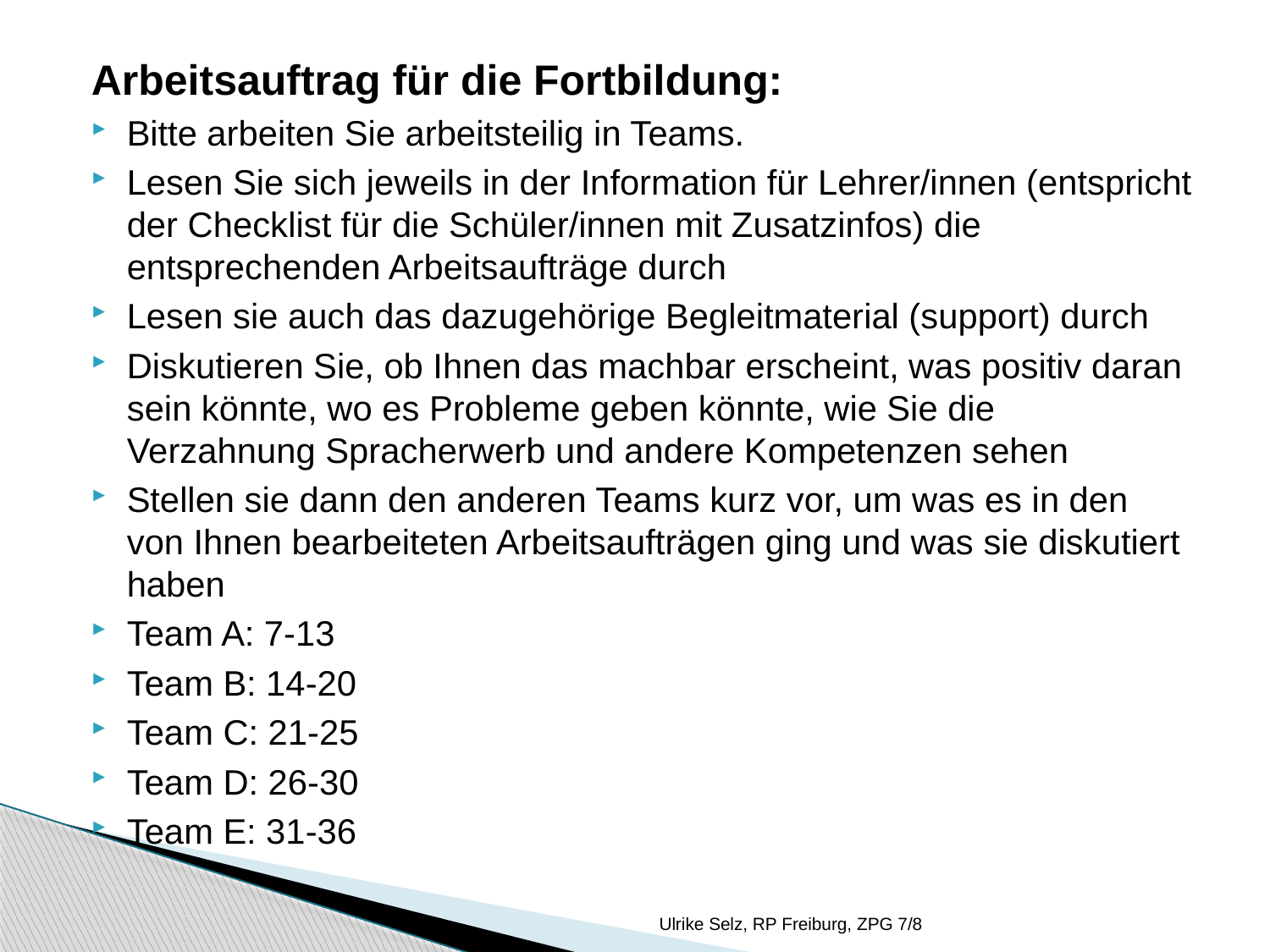

Arbeitsauftrag für die Fortbildung:
Bitte arbeiten Sie arbeitsteilig in Teams.
Lesen Sie sich jeweils in der Information für Lehrer/innen (entspricht der Checklist für die Schüler/innen mit Zusatzinfos) die entsprechenden Arbeitsaufträge durch
Lesen sie auch das dazugehörige Begleitmaterial (support) durch
Diskutieren Sie, ob Ihnen das machbar erscheint, was positiv daran sein könnte, wo es Probleme geben könnte, wie Sie die Verzahnung Spracherwerb und andere Kompetenzen sehen
Stellen sie dann den anderen Teams kurz vor, um was es in den von Ihnen bearbeiteten Arbeitsaufträgen ging und was sie diskutiert haben
Team A: 7-13
Team B: 14-20
Team C: 21-25
Team D: 26-30
Team E: 31-36

Ulrike Selz, RP Freiburg, ZPG 7/8